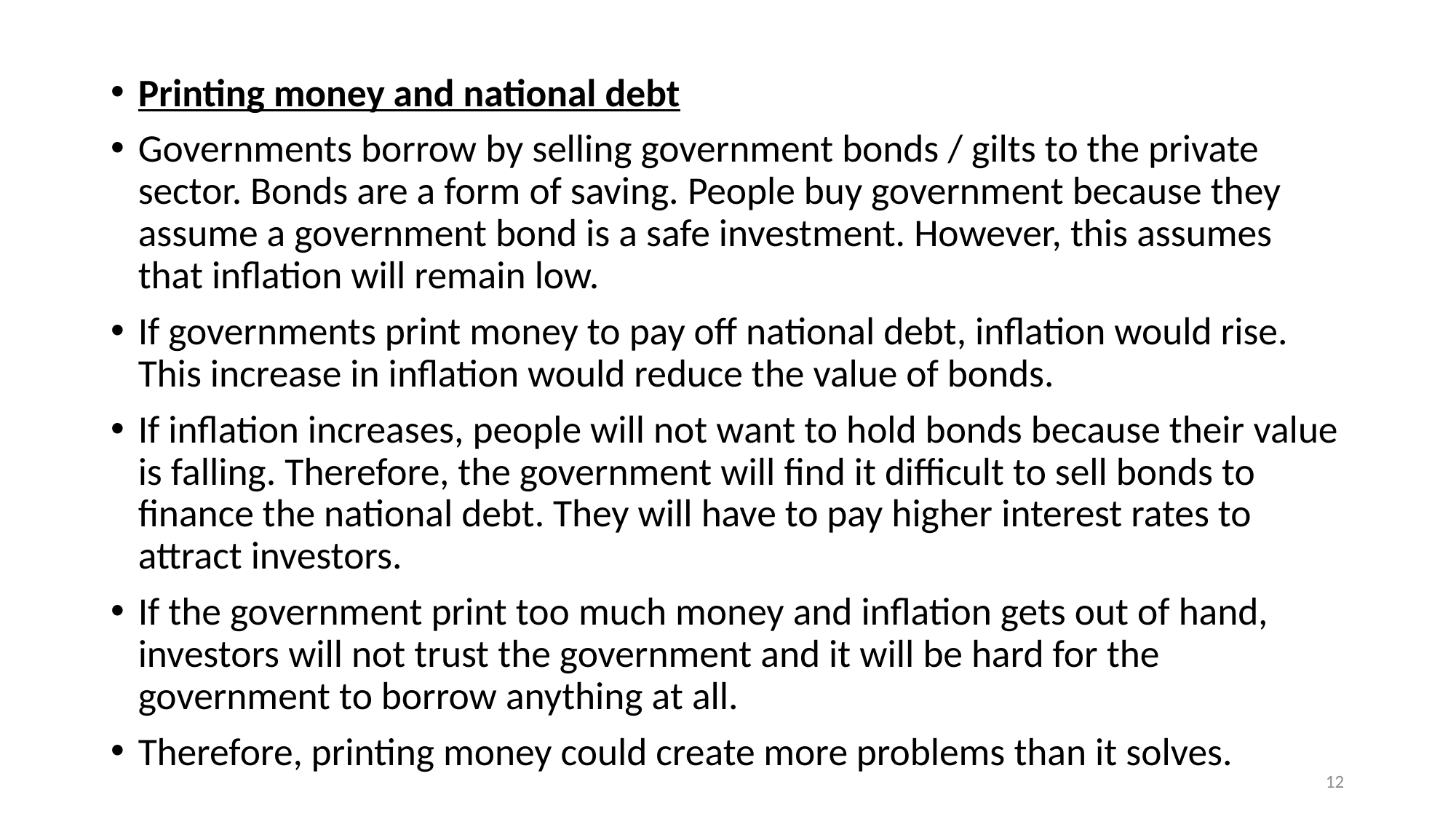

Printing money and national debt
Governments borrow by selling government bonds / gilts to the private sector. Bonds are a form of saving. People buy government because they assume a government bond is a safe investment. However, this assumes that inflation will remain low.
If governments print money to pay off national debt, inflation would rise. This increase in inflation would reduce the value of bonds.
If inflation increases, people will not want to hold bonds because their value is falling. Therefore, the government will find it difficult to sell bonds to finance the national debt. They will have to pay higher interest rates to attract investors.
If the government print too much money and inflation gets out of hand, investors will not trust the government and it will be hard for the government to borrow anything at all.
Therefore, printing money could create more problems than it solves.

12